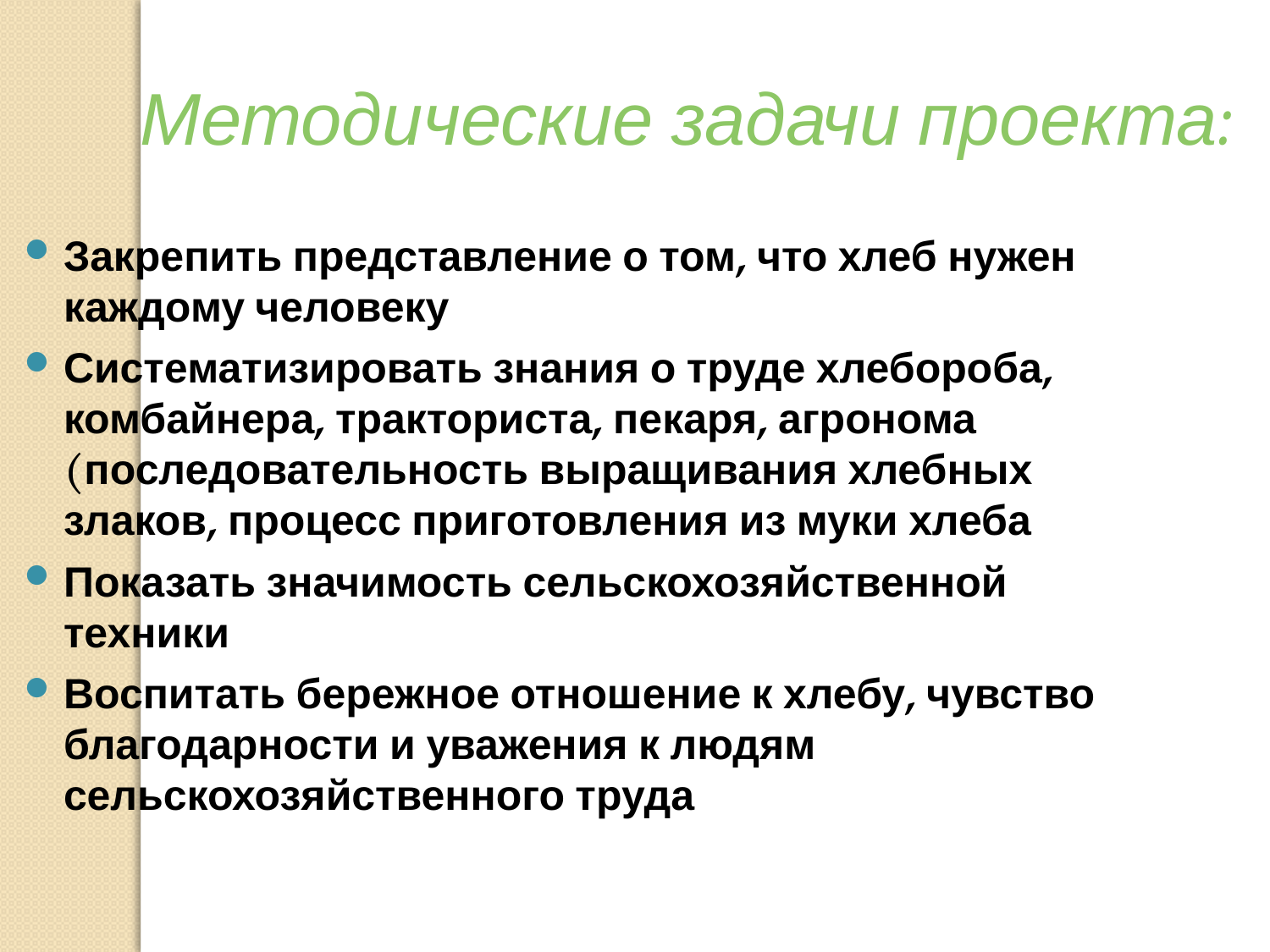

Методические задачи проекта:
Закрепить представление о том, что хлеб нужен каждому человеку
Систематизировать знания о труде хлебороба, комбайнера, тракториста, пекаря, агронома (последовательность выращивания хлебных злаков, процесс приготовления из муки хлеба
Показать значимость сельскохозяйственной техники
Воспитать бережное отношение к хлебу, чувство благодарности и уважения к людям сельскохозяйственного труда